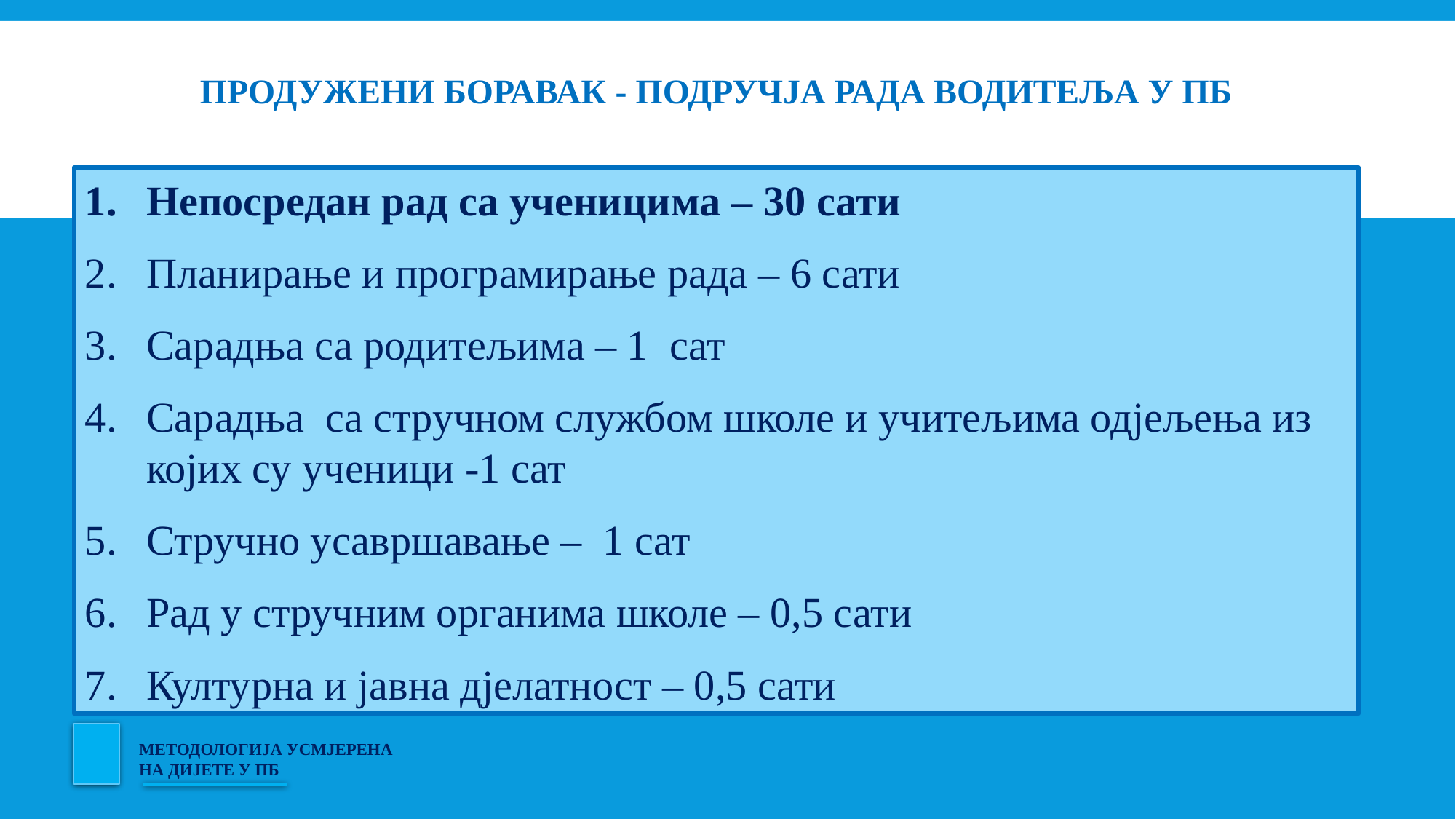

# ПРОДУЖЕНИ БОРАВАК - подручја рада ВОДИТЕЉА у ПБ
Непосредан рад са ученицима – 30 сати
Планирање и програмирање рада – 6 сати
Сарадња са родитељима – 1  сат
Сарадња  са стручном службом школе и учитељима одјељења из којих су ученици -1 сат
Стручно усавршавање –  1 сат
Рад у стручним органима школе – 0,5 сати
Културна и јавна дјелатност – 0,5 сати

МЕТОДОЛОГИЈА УСМЈЕРЕНА  НА ДИЈЕТЕ У ПБ